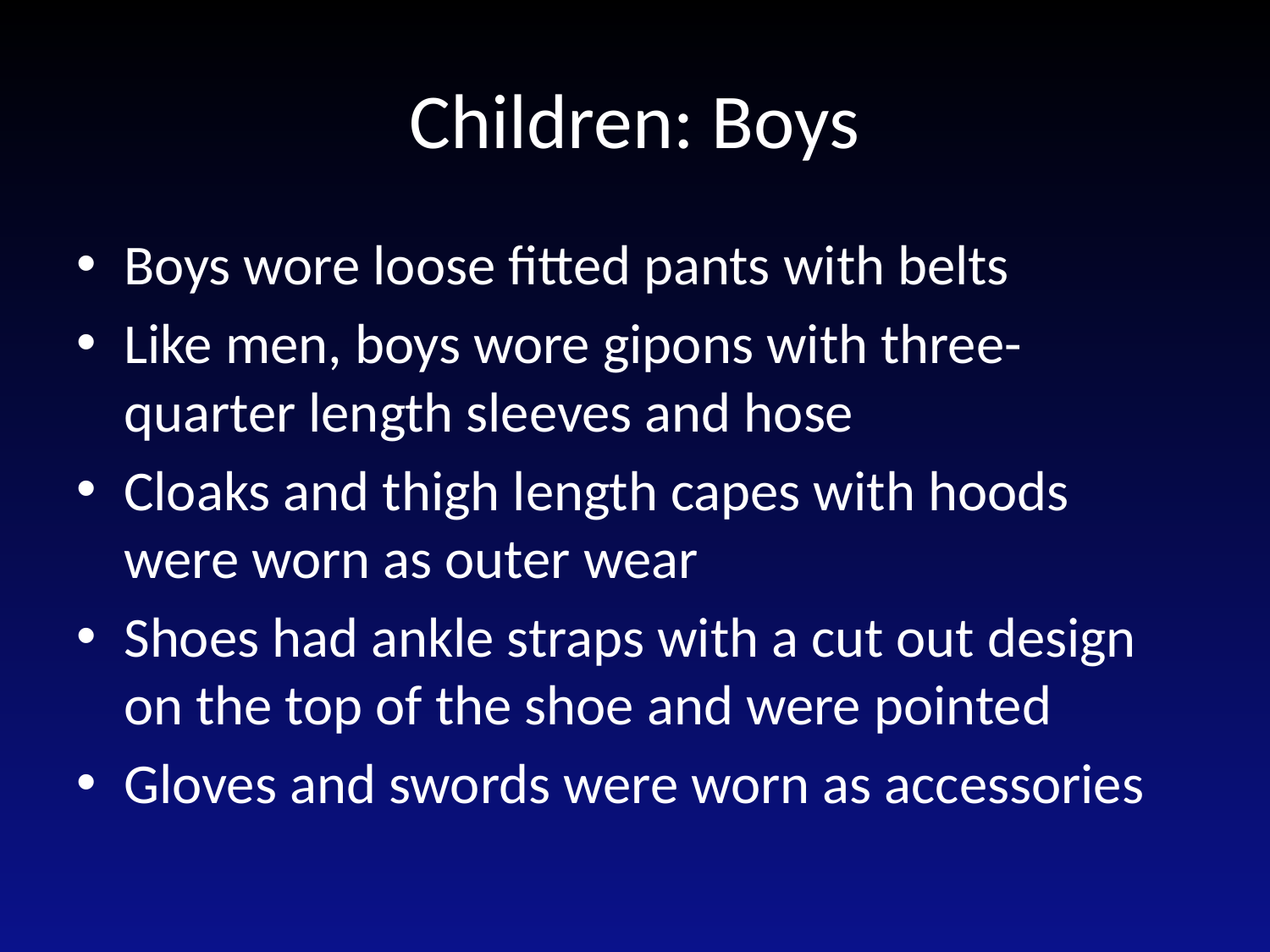

# Children: Boys
Boys wore loose fitted pants with belts
Like men, boys wore gipons with three-quarter length sleeves and hose
Cloaks and thigh length capes with hoods were worn as outer wear
Shoes had ankle straps with a cut out design on the top of the shoe and were pointed
Gloves and swords were worn as accessories